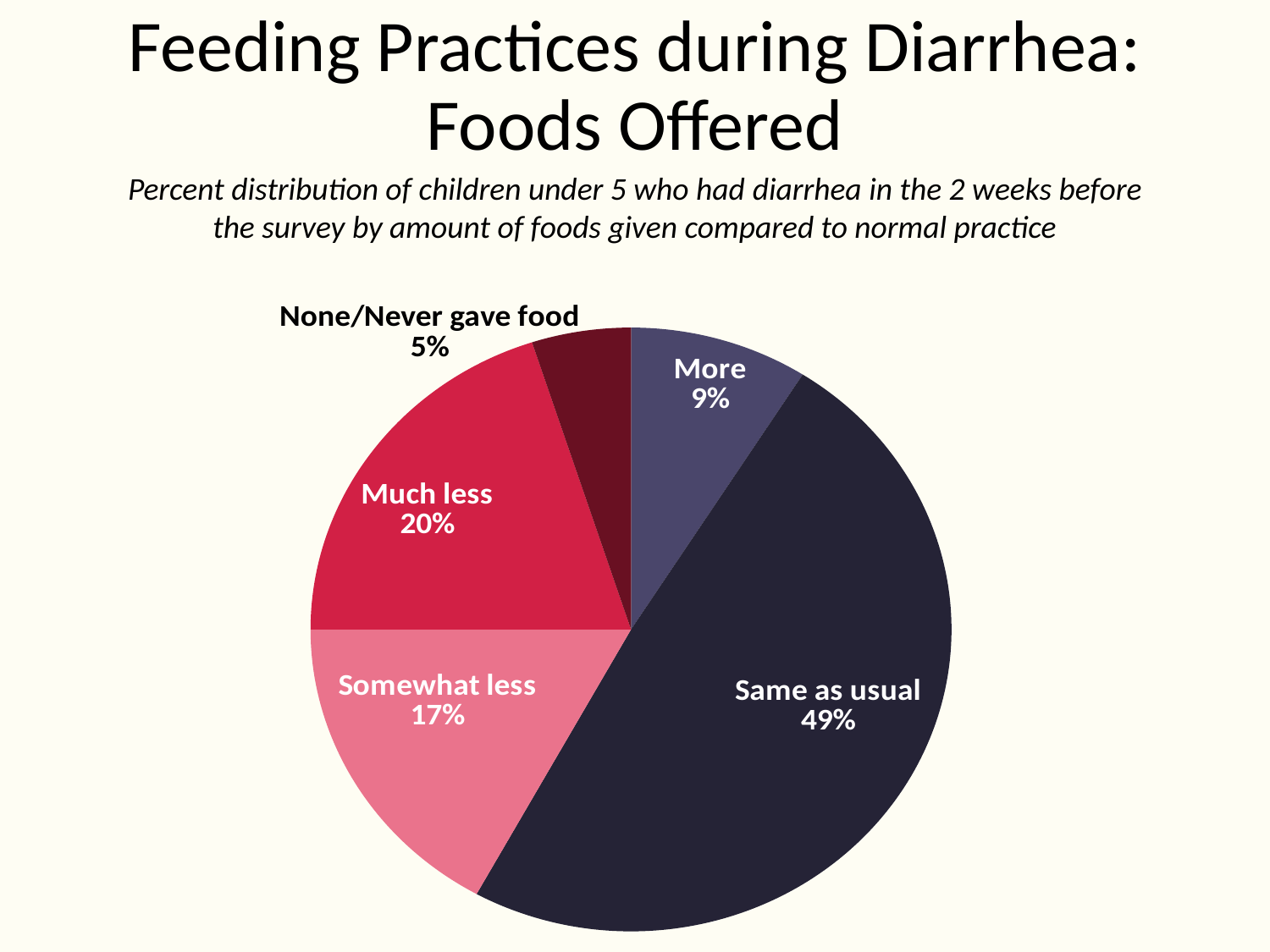

# Feeding Practices during Diarrhea: Foods Offered
Percent distribution of children under 5 who had diarrhea in the 2 weeks before
the survey by amount of foods given compared to normal practice

### Chart

| Category | Series 1 |
|---|---|
| More | 9.0 |
| Same as usual | 49.0 |
| Somewhat less | 17.0 |
| Much less | 20.0 |
| None/Never gave food | 5.0 |